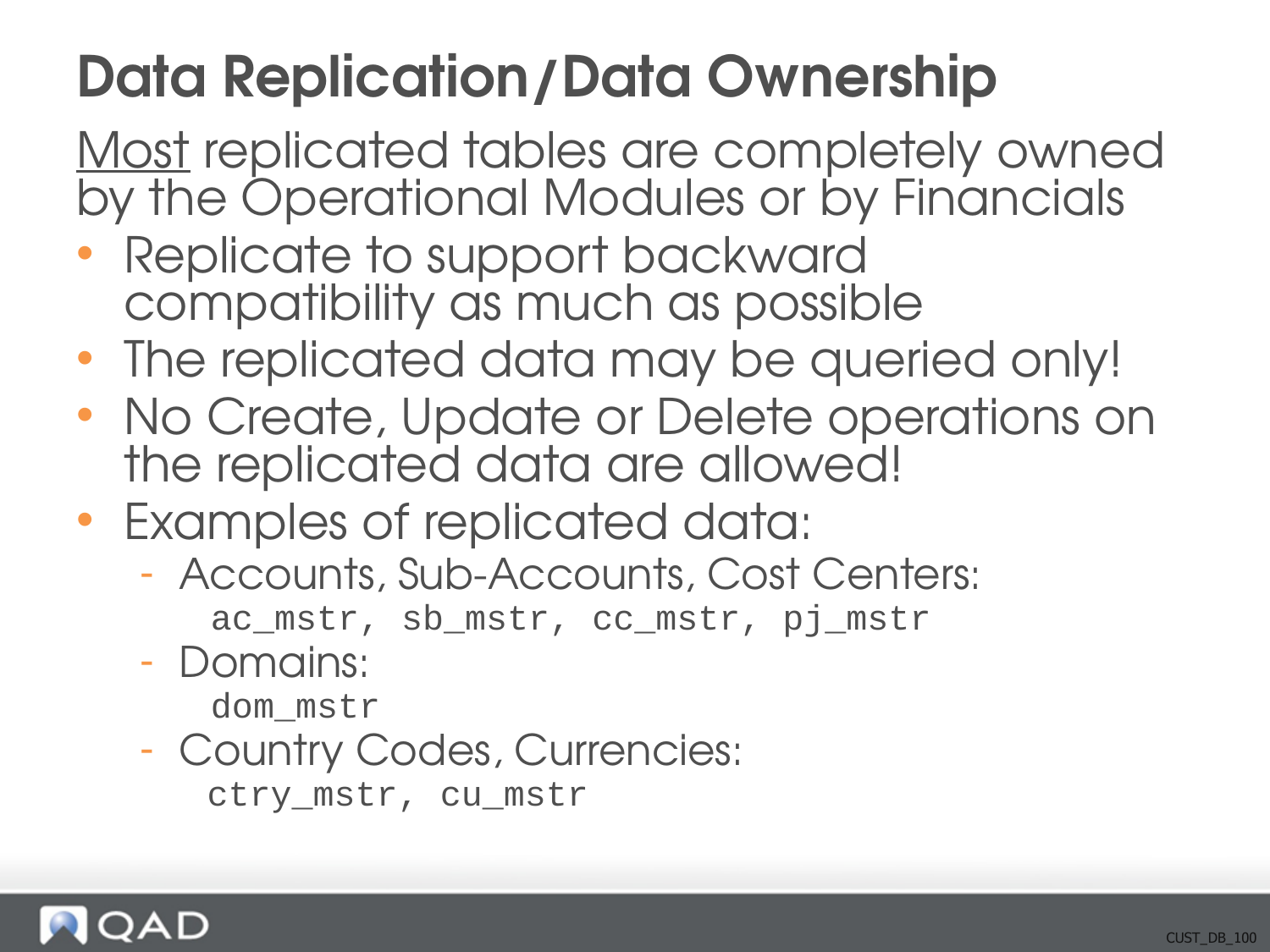

# Data Replication/Data Ownership
Most replicated tables are completely owned by the Operational Modules or by Financials
Replicate to support backward compatibility as much as possible
The replicated data may be queried only!
No Create, Update or Delete operations on the replicated data are allowed!
Examples of replicated data:
Accounts, Sub-Accounts, Cost Centers:
ac_mstr, sb_mstr, cc_mstr, pj_mstr
Domains:
dom_mstr
Country Codes, Currencies:
ctry_mstr, cu_mstr
CUST_DB_100